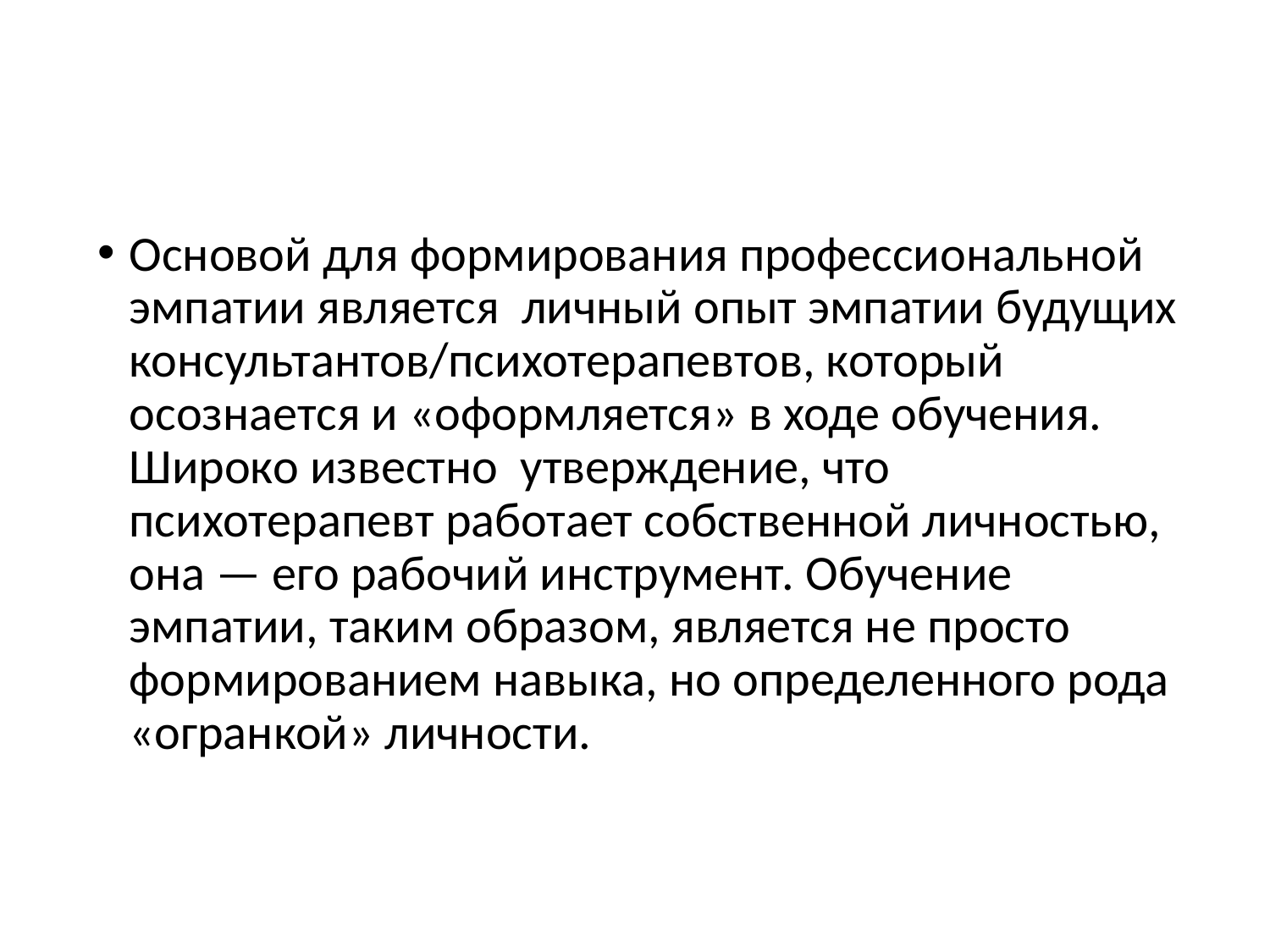

#
Основой для формирования профессиональной эмпатии является  личный опыт эмпатии будущих консультантов/психотерапевтов, который осознается и «оформляется» в ходе обучения. Широко известно  утверждение, что психотерапевт работает собственной личностью,  она — его рабочий инструмент. Обучение эмпатии, таким образом, является не просто формированием навыка, но определенного рода «огранкой» личности.